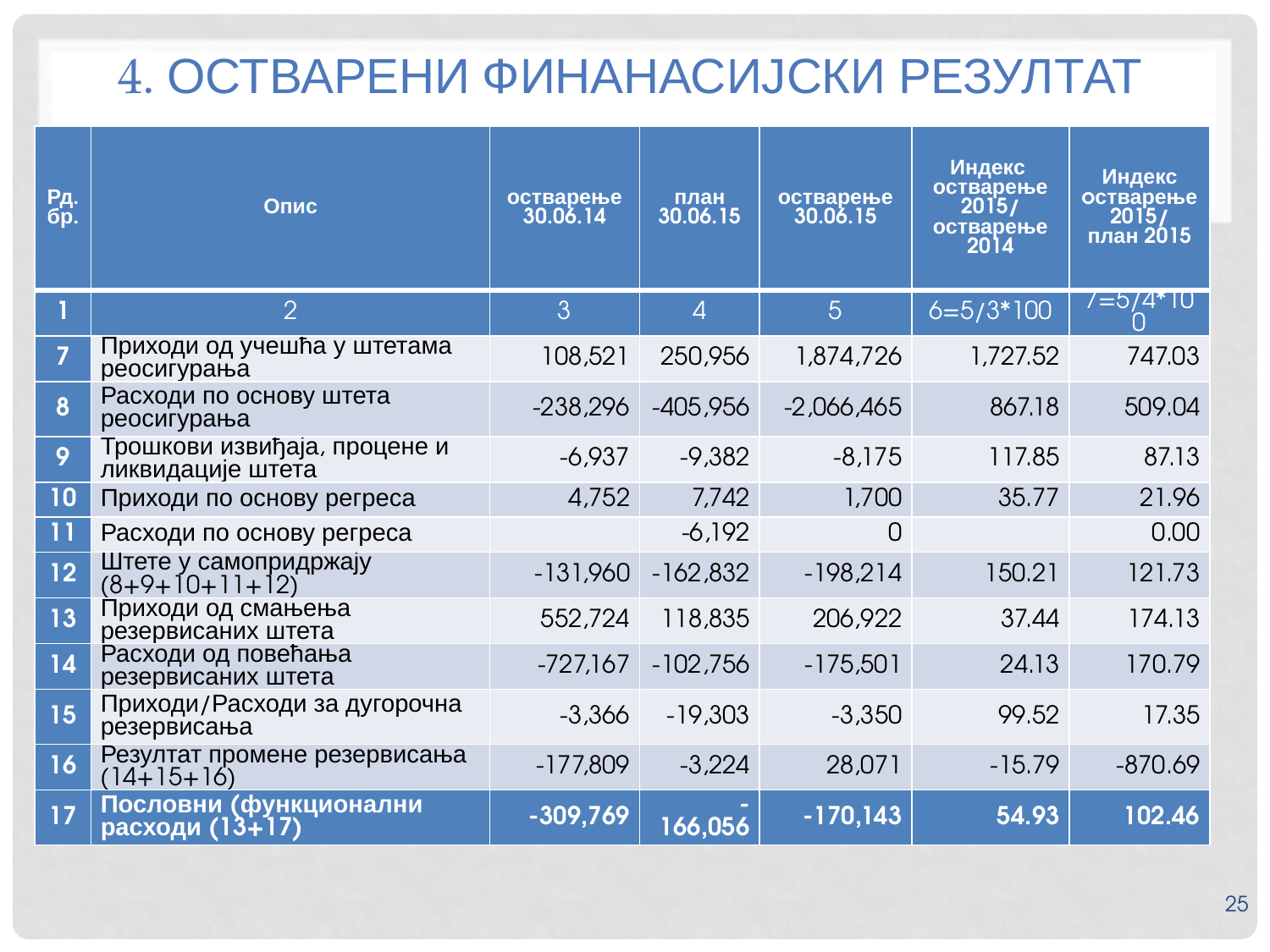

# 4. остварени финанасијски резултат
| Рд.бр. | Опис | остварење 30.06.14 | план 30.06.15 | остварење 30.06.15 | Индекс остварење 2015/ остварење 2014 | Индекс oстварење 2015/ план 2015 |
| --- | --- | --- | --- | --- | --- | --- |
| 1 | 2 | 3 | 4 | 5 | 6=5/3\*100 | 7=5/4\*100 |
| 7 | Приходи од учешћа у штетама реосигурања | 108,521 | 250,956 | 1,874,726 | 1,727.52 | 747.03 |
| 8 | Расходи по основу штета реосигурања | -238,296 | -405,956 | -2,066,465 | 867.18 | 509.04 |
| 9 | Трошкови извиђаја, процене и ликвидације штета | -6,937 | -9,382 | -8,175 | 117.85 | 87.13 |
| 10 | Приходи по основу регреса | 4,752 | 7,742 | 1,700 | 35.77 | 21.96 |
| 11 | Расходи по основу регреса |  | -6,192 | 0 |  | 0.00 |
| 12 | Штете у самопридржају (8+9+10+11+12) | -131,960 | -162,832 | -198,214 | 150.21 | 121.73 |
| 13 | Приходи од смањења резервисаних штета | 552,724 | 118,835 | 206,922 | 37.44 | 174.13 |
| 14 | Расходи од повећања резервисаних штета | -727,167 | -102,756 | -175,501 | 24.13 | 170.79 |
| 15 | Приходи/Расходи за дугорочна резервисања | -3,366 | -19,303 | -3,350 | 99.52 | 17.35 |
| 16 | Резултат промене резервисања (14+15+16) | -177,809 | -3,224 | 28,071 | -15.79 | -870.69 |
| 17 | Пословни (функционални расходи (13+17) | -309,769 | -166,056 | -170,143 | 54.93 | 102.46 |
25